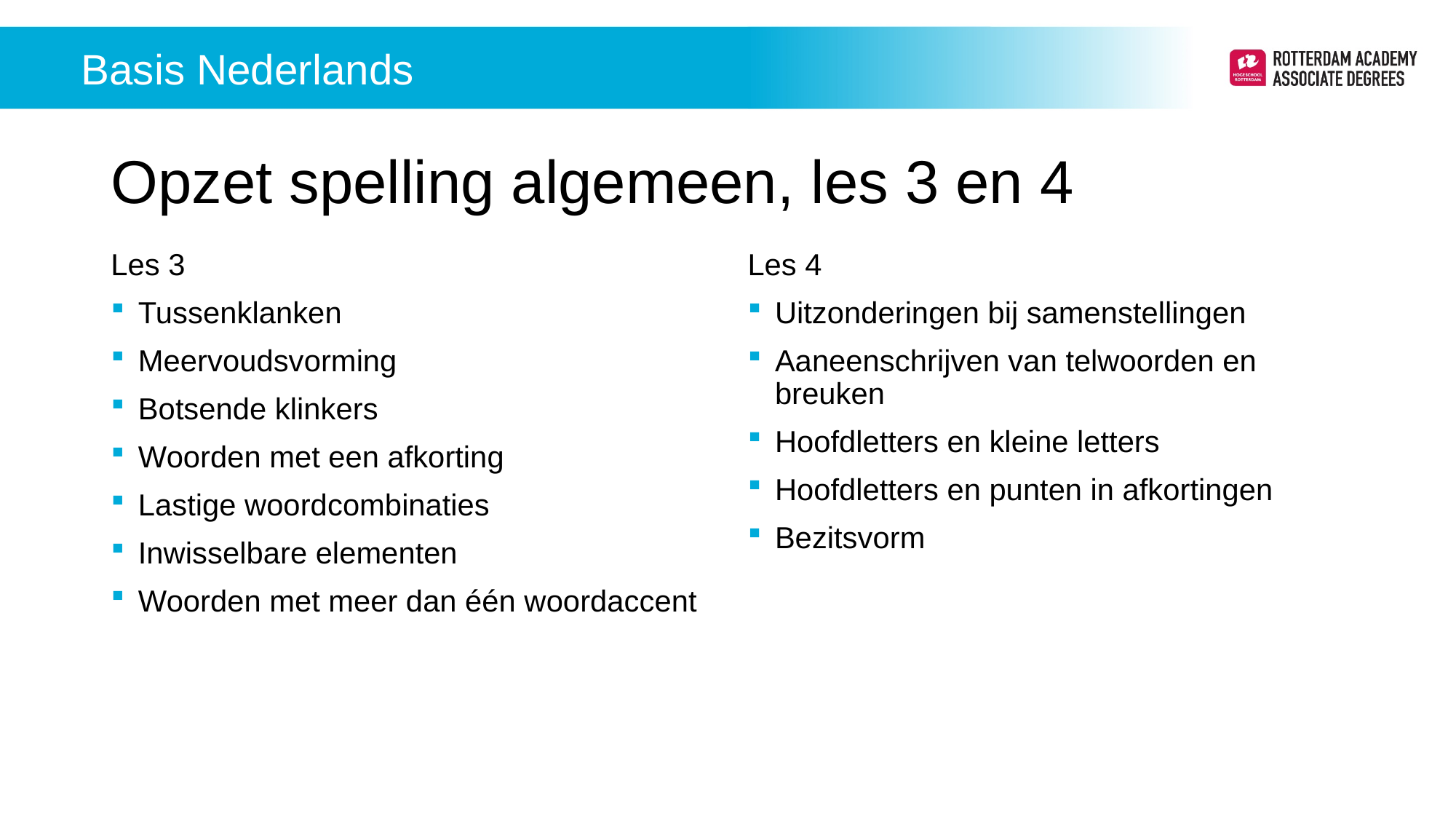

Basis Nederlands
# Opzet spelling algemeen, les 3 en 4
Les 3
Tussenklanken
Meervoudsvorming
Botsende klinkers
Woorden met een afkorting
Lastige woordcombinaties
Inwisselbare elementen
Woorden met meer dan één woordaccent

Les 4
Uitzonderingen bij samenstellingen
Aaneenschrijven van telwoorden en breuken
Hoofdletters en kleine letters
Hoofdletters en punten in afkortingen
Bezitsvorm